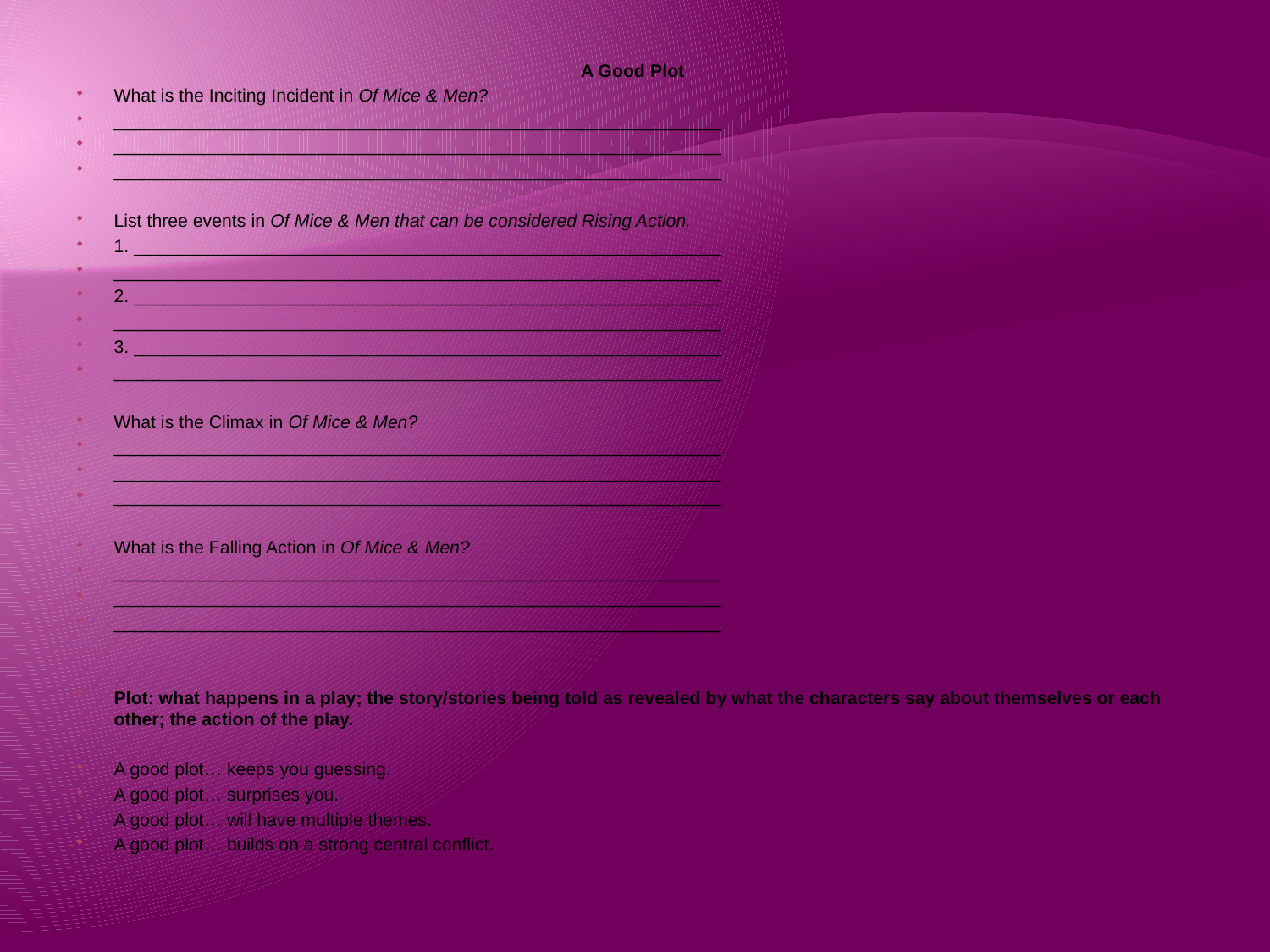

A Good Plot
What is the Inciting Incident in Of Mice & Men?
_____________________________________________________________
_____________________________________________________________
_____________________________________________________________

List three events in Of Mice & Men that can be considered Rising Action.
1. ___________________________________________________________
_____________________________________________________________
2. ___________________________________________________________
_____________________________________________________________
3. ___________________________________________________________
_____________________________________________________________

What is the Climax in Of Mice & Men?
_____________________________________________________________
_____________________________________________________________
_____________________________________________________________

What is the Falling Action in Of Mice & Men?
_____________________________________________________________
_____________________________________________________________
_____________________________________________________________

Plot: what happens in a play; the story/stories being told as revealed by what the characters say about themselves or each other; the action of the play.

A good plot… keeps you guessing.
A good plot… surprises you.
A good plot… will have multiple themes.
A good plot… builds on a strong central conflict.